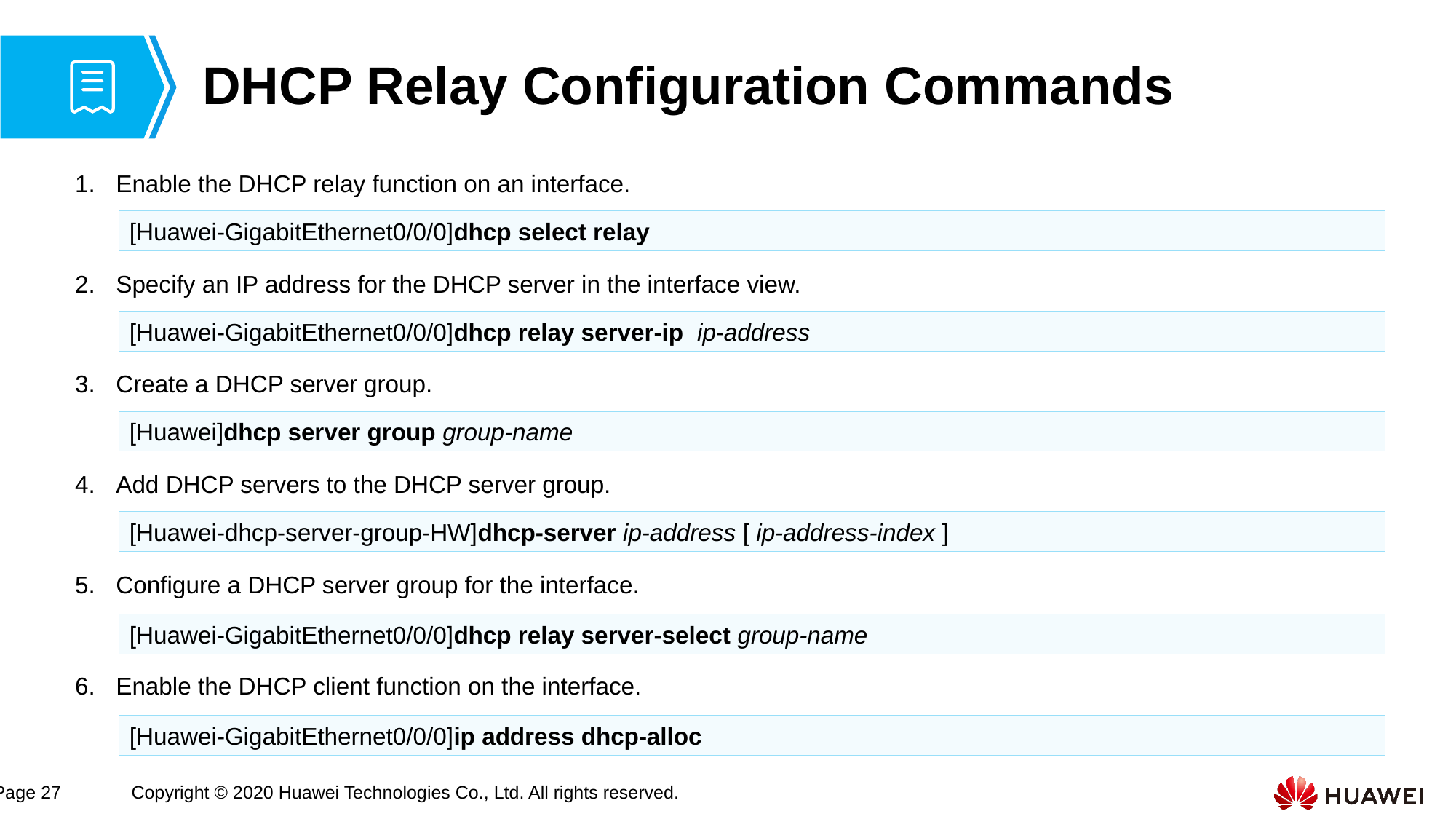

# DHCP Relay Configuration Commands
Enable the DHCP relay function on an interface.
[Huawei-GigabitEthernet0/0/0]dhcp select relay
Specify an IP address for the DHCP server in the interface view.
[Huawei-GigabitEthernet0/0/0]dhcp relay server-ip  ip-address
Create a DHCP server group.
[Huawei]dhcp server group group-name
Add DHCP servers to the DHCP server group.
[Huawei-dhcp-server-group-HW]dhcp-server ip-address [ ip-address-index ]
Configure a DHCP server group for the interface.
[Huawei-GigabitEthernet0/0/0]dhcp relay server-select group-name
Enable the DHCP client function on the interface.
[Huawei-GigabitEthernet0/0/0]ip address dhcp-alloc